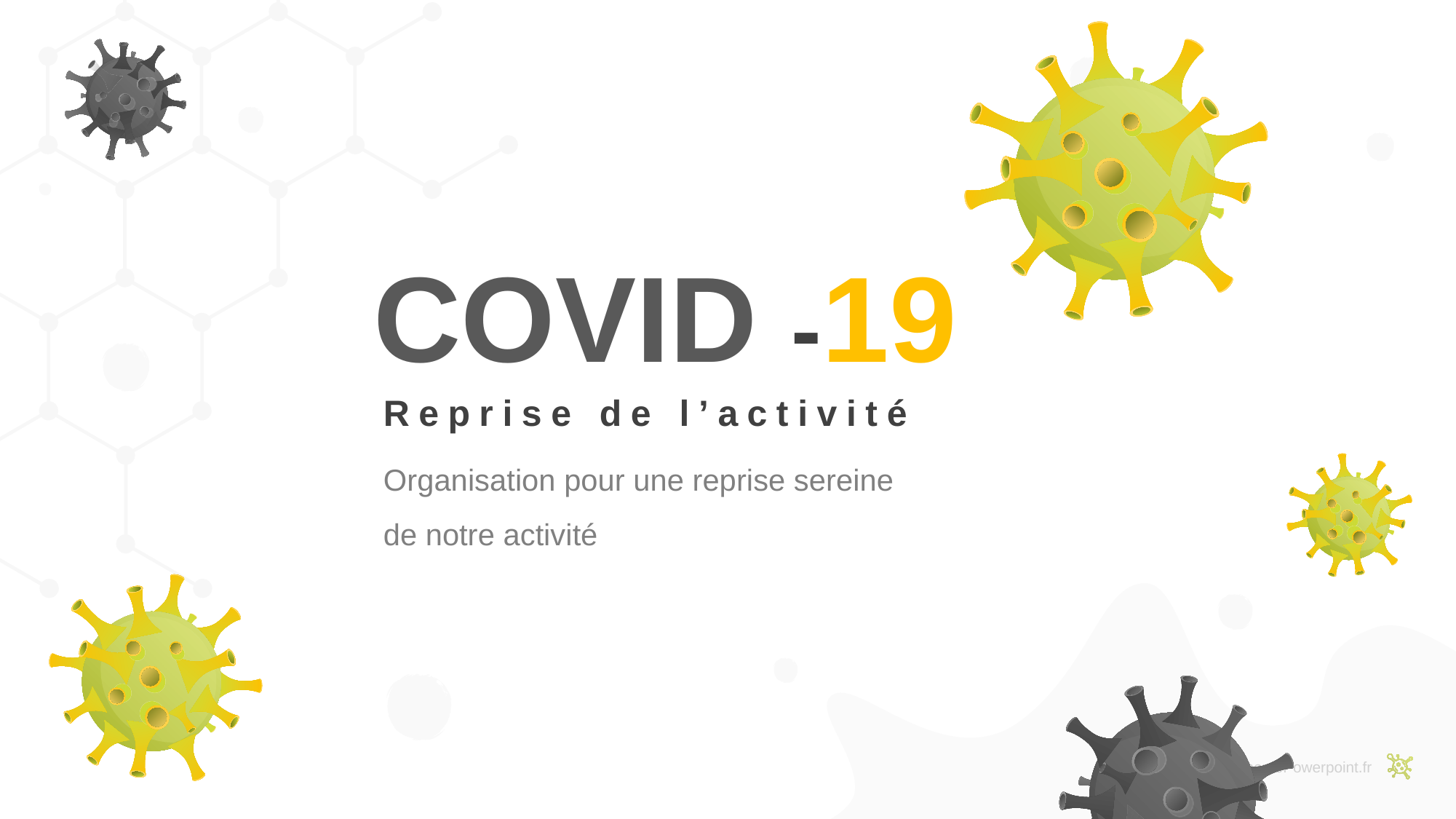

COVID -19

Reprise de l’activité
Organisation pour une reprise sereine
de notre activité